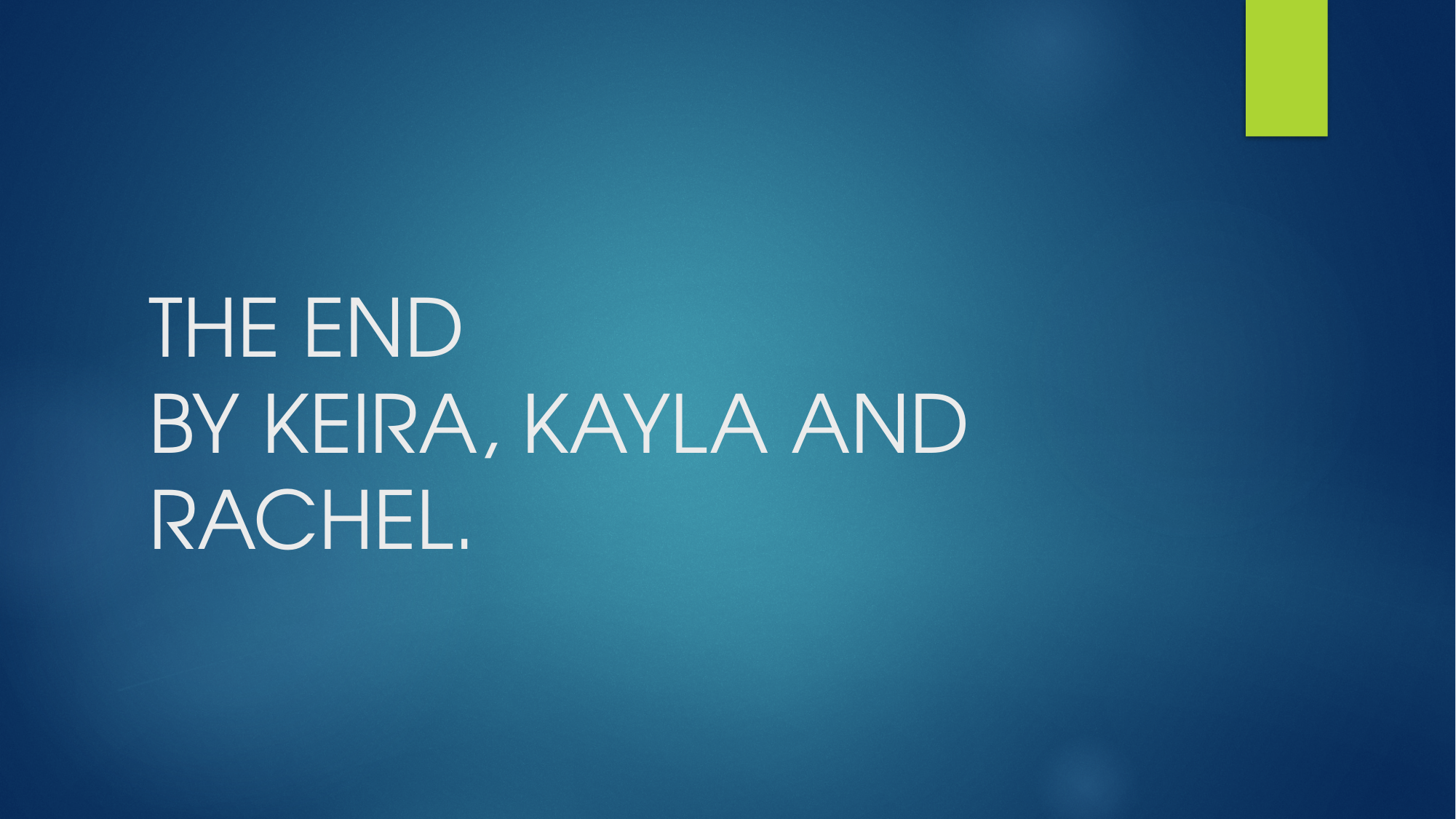

# THE END BY KEIRA, KAYLA AND RACHEL.